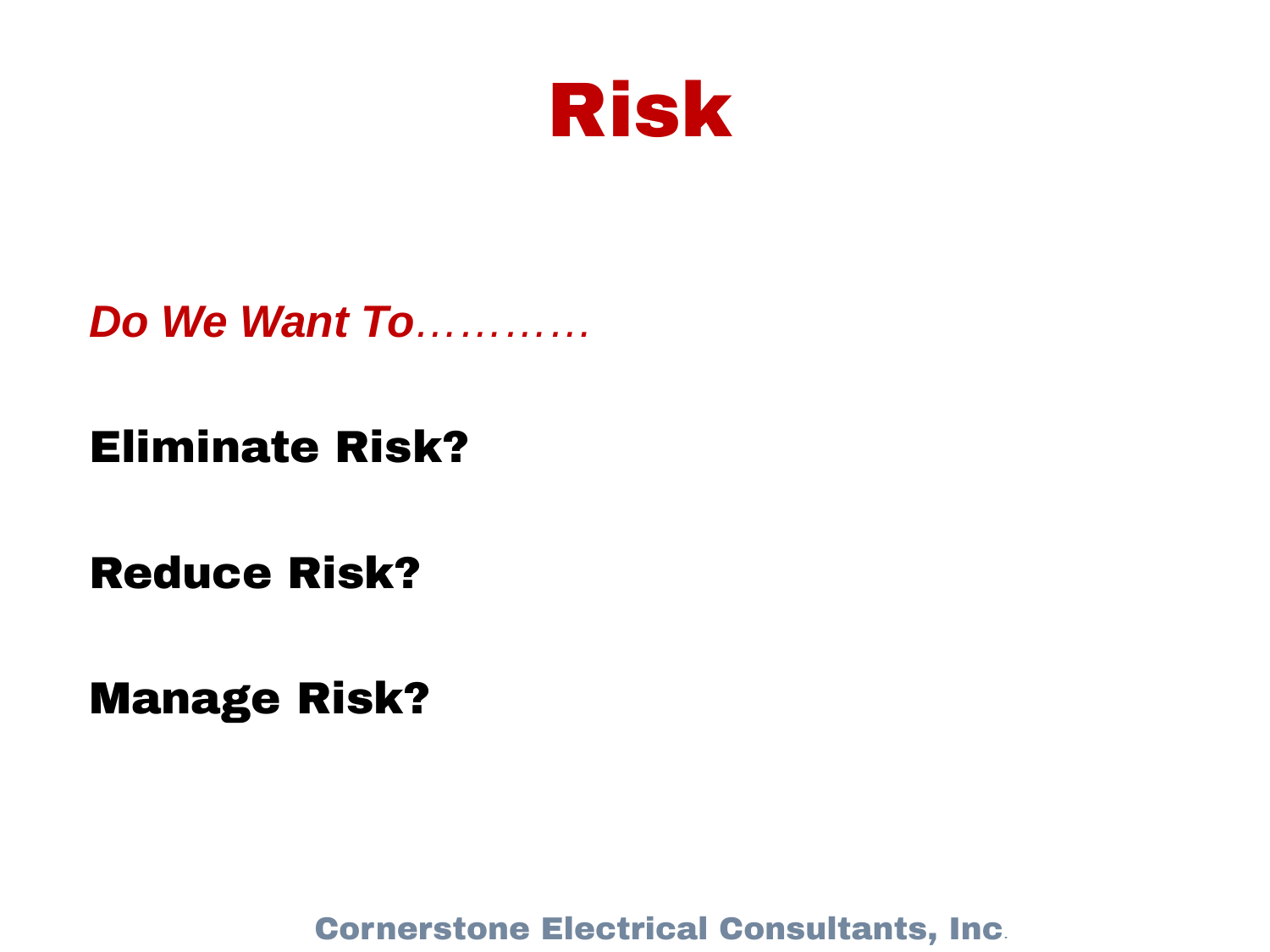

# Risk
Do We Want To…………

		Eliminate Risk?

			Reduce Risk?

					Manage Risk?

Cornerstone Electrical Consultants, Inc.